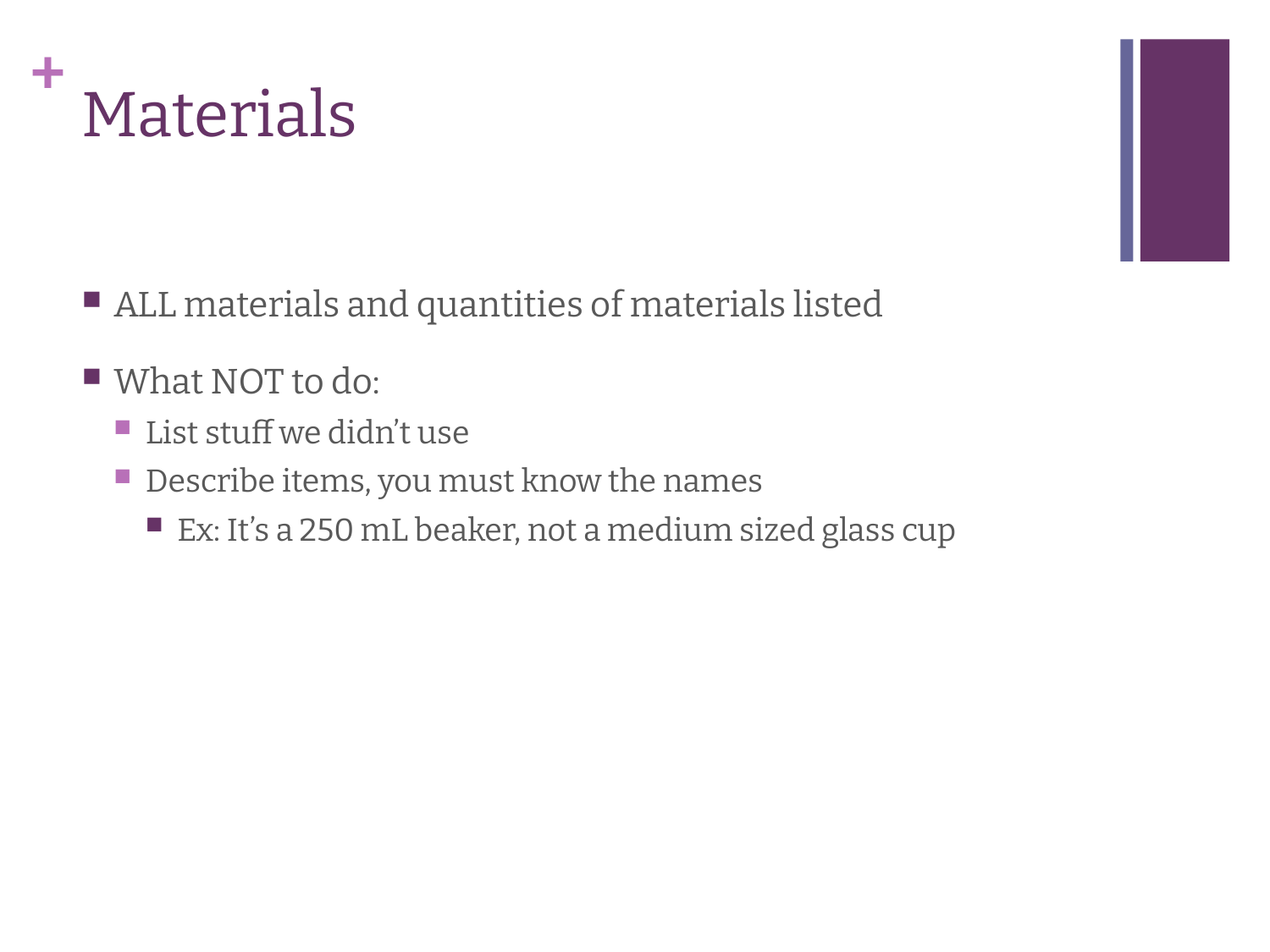

# Materials
ALL materials and quantities of materials listed
What NOT to do:
List stuff we didn’t use
Describe items, you must know the names
Ex: It’s a 250 mL beaker, not a medium sized glass cup